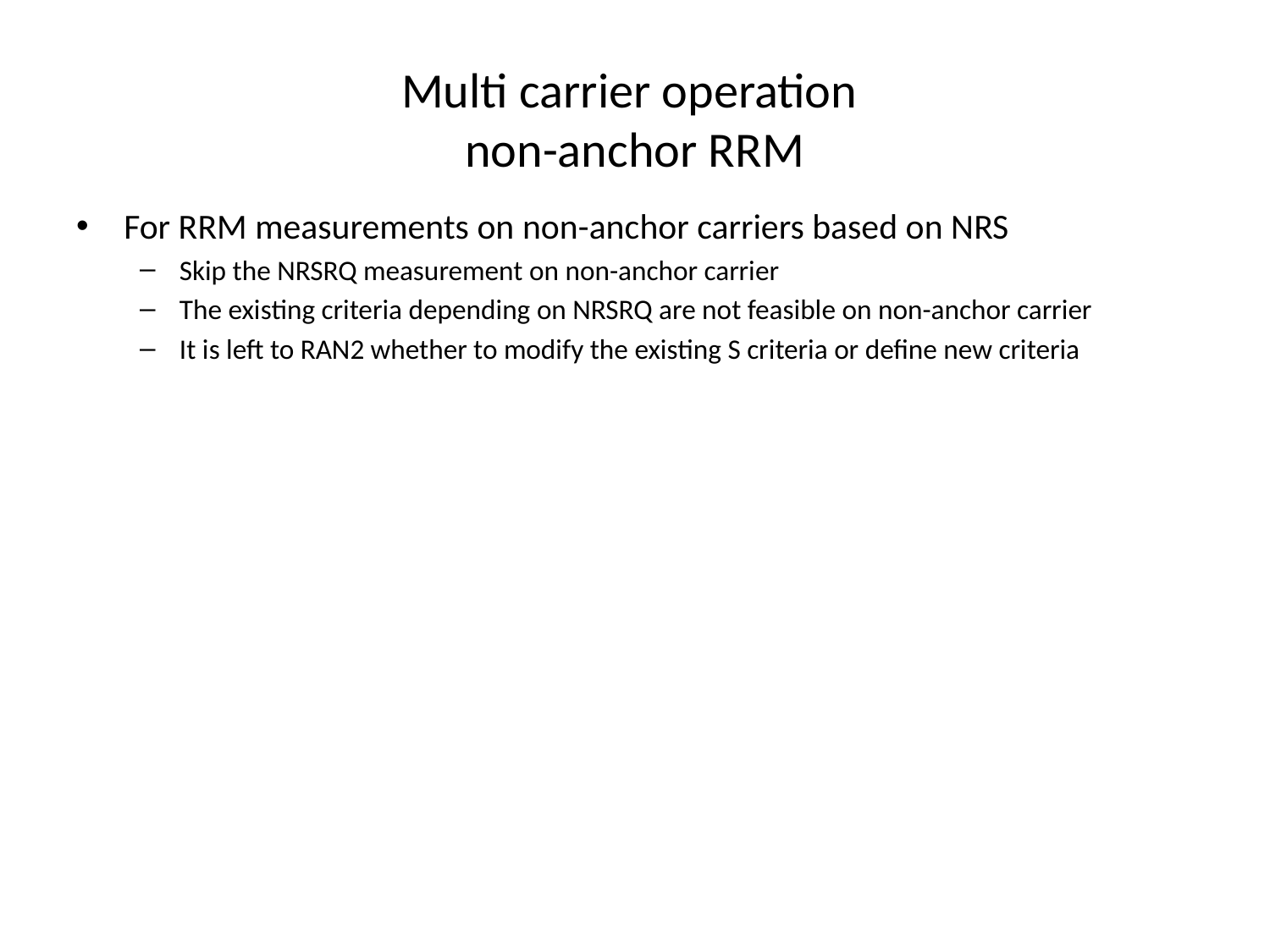

# Multi carrier operation non-anchor RRM
For RRM measurements on non-anchor carriers based on NRS
Skip the NRSRQ measurement on non-anchor carrier
The existing criteria depending on NRSRQ are not feasible on non-anchor carrier
It is left to RAN2 whether to modify the existing S criteria or define new criteria